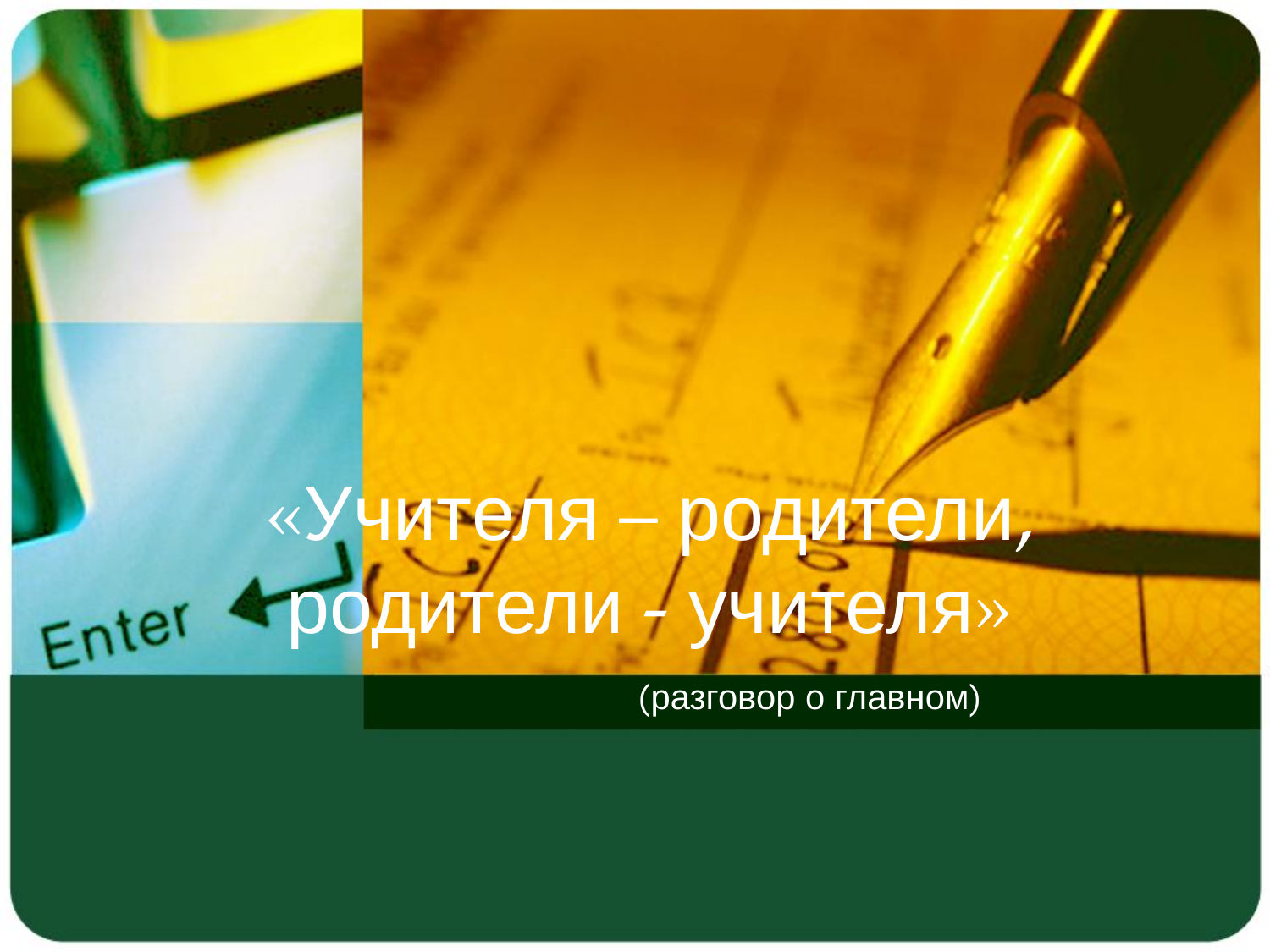

# «Учителя – родители, родители - учителя»
(разговор о главном)